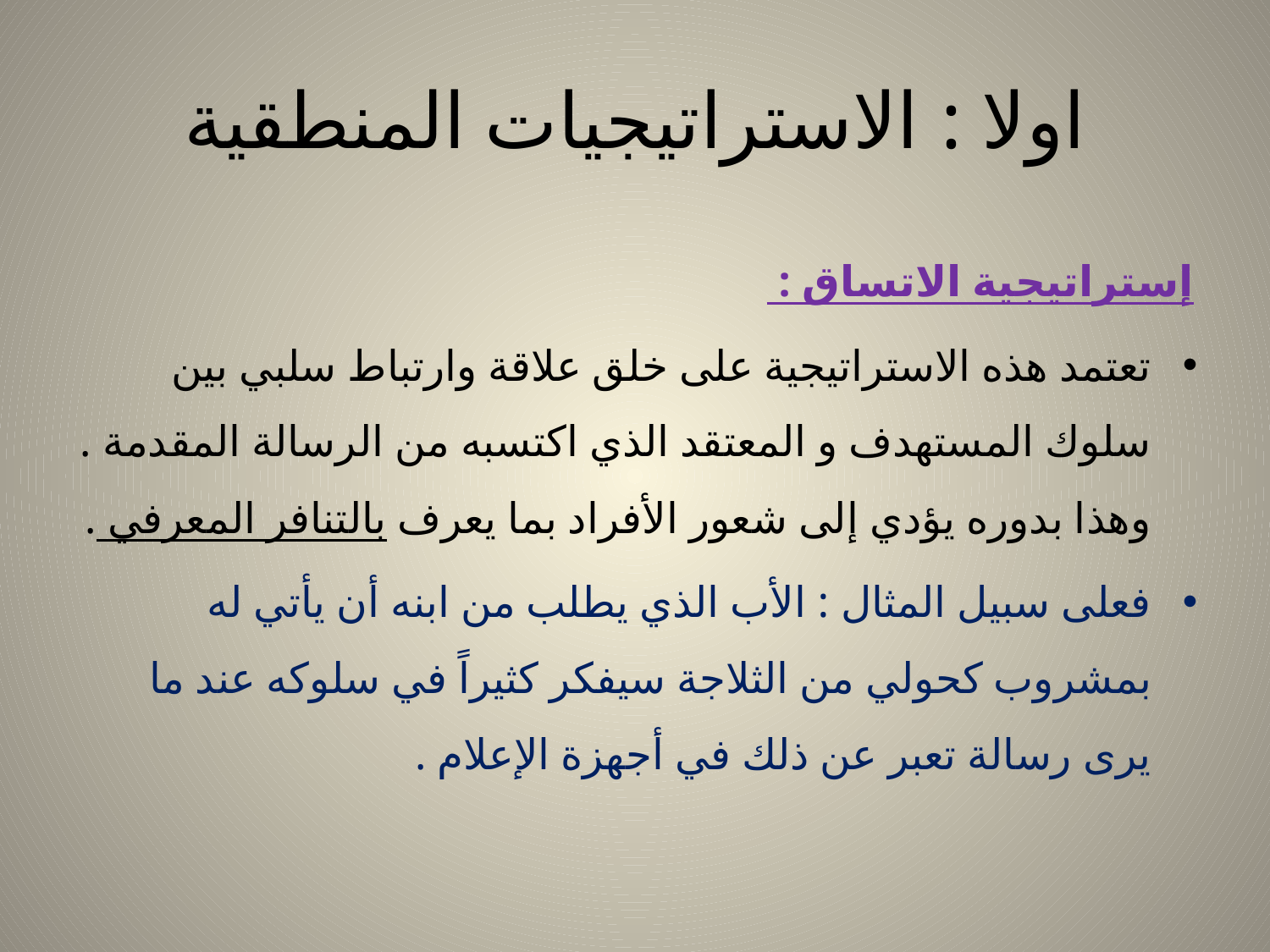

# اولا : الاستراتيجيات المنطقية
إستراتيجية الاتساق :
تعتمد هذه الاستراتيجية على خلق علاقة وارتباط سلبي بين سلوك المستهدف و المعتقد الذي اكتسبه من الرسالة المقدمة . وهذا بدوره يؤدي إلى شعور الأفراد بما يعرف بالتنافر المعرفي .
فعلى سبيل المثال : الأب الذي يطلب من ابنه أن يأتي له بمشروب كحولي من الثلاجة سيفكر كثيراً في سلوكه عند ما يرى رسالة تعبر عن ذلك في أجهزة الإعلام .